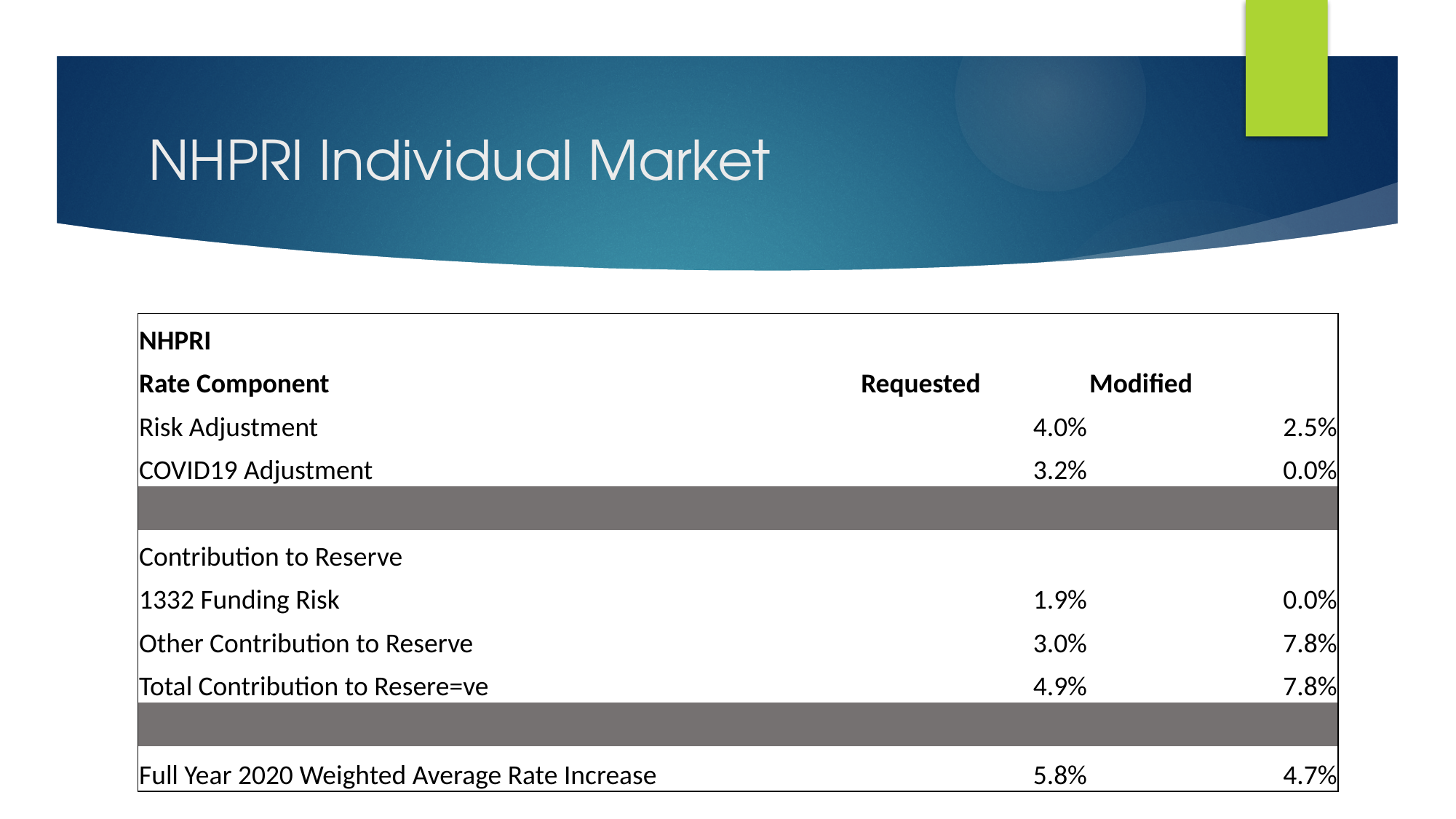

# NHPRI Individual Market
| NHPRI |  |  |
| --- | --- | --- |
| Rate Component | Requested | Modified |
| Risk Adjustment | 4.0% | 2.5% |
| COVID19 Adjustment | 3.2% | 0.0% |
|  |  |  |
| Contribution to Reserve |  |  |
| 1332 Funding Risk | 1.9% | 0.0% |
| Other Contribution to Reserve | 3.0% | 7.8% |
| Total Contribution to Resere=ve | 4.9% | 7.8% |
|  |  |  |
| Full Year 2020 Weighted Average Rate Increase | 5.8% | 4.7% |